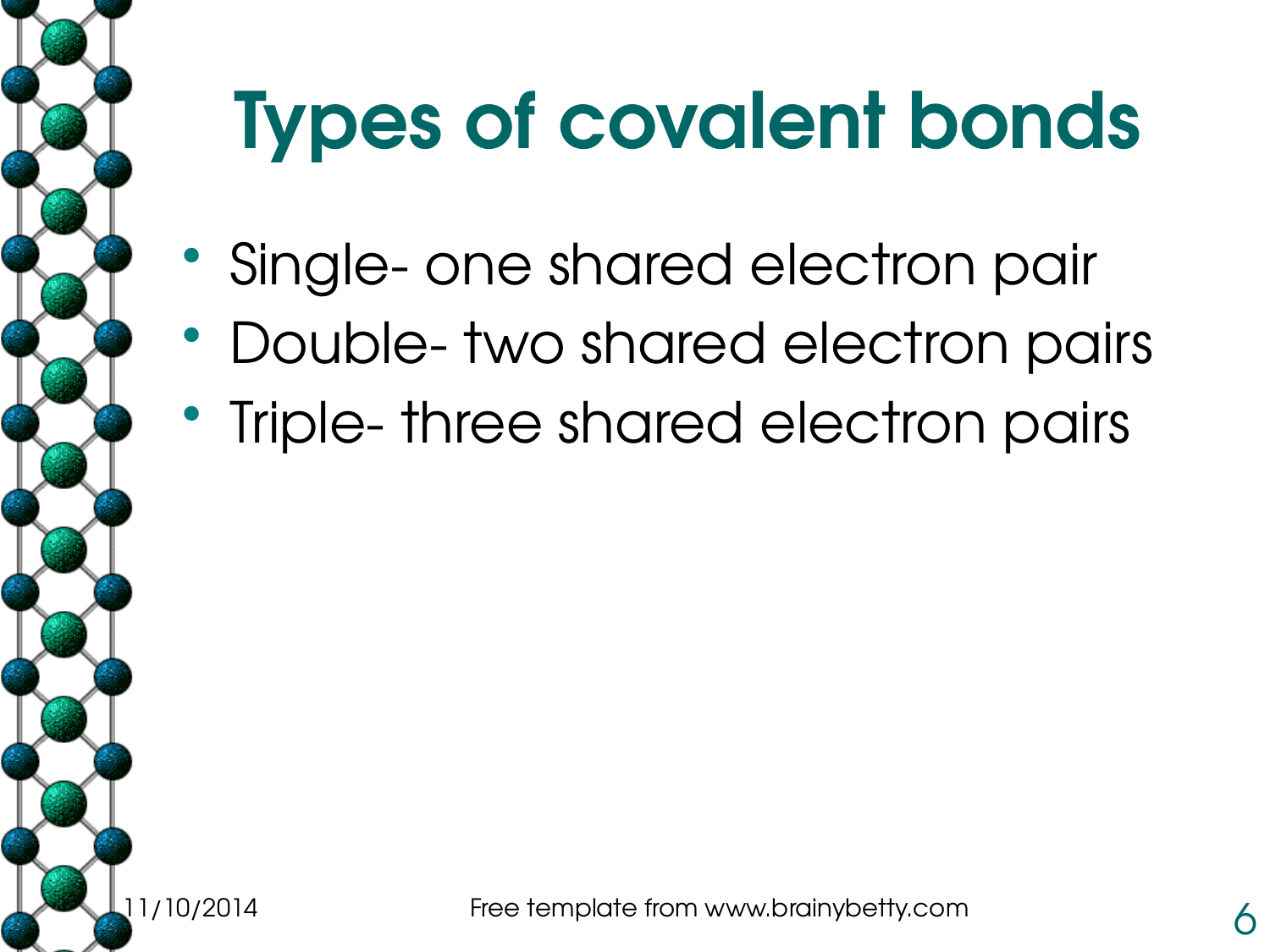

# Types of covalent bonds
Single- one shared electron pair
Double- two shared electron pairs
Triple- three shared electron pairs
11/10/2014
Free template from www.brainybetty.com
6